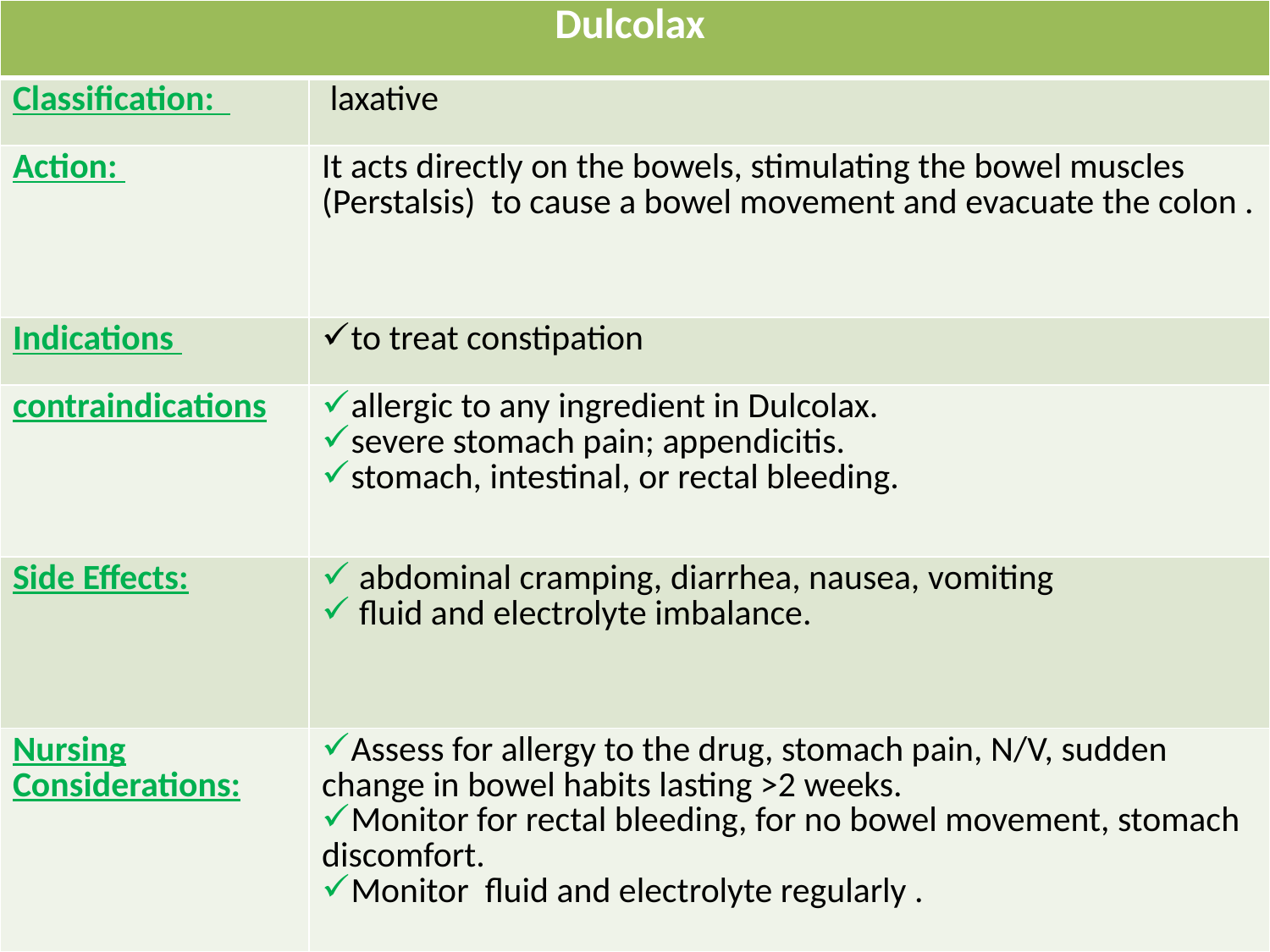

| Dulcolax |  |
| --- | --- |
| Classification: | laxative |
| Action: | It acts directly on the bowels, stimulating the bowel muscles (Perstalsis) to cause a bowel movement and evacuate the colon . |
| Indications | to treat constipation |
| contraindications | allergic to any ingredient in Dulcolax. severe stomach pain; appendicitis. stomach, intestinal, or rectal bleeding. |
| Side Effects: | abdominal cramping, diarrhea, nausea, vomiting fluid and electrolyte imbalance. |
| Nursing Considerations: | Assess for allergy to the drug, stomach pain, N/V, sudden change in bowel habits lasting >2 weeks. Monitor for rectal bleeding, for no bowel movement, stomach discomfort. Monitor fluid and electrolyte regularly . |